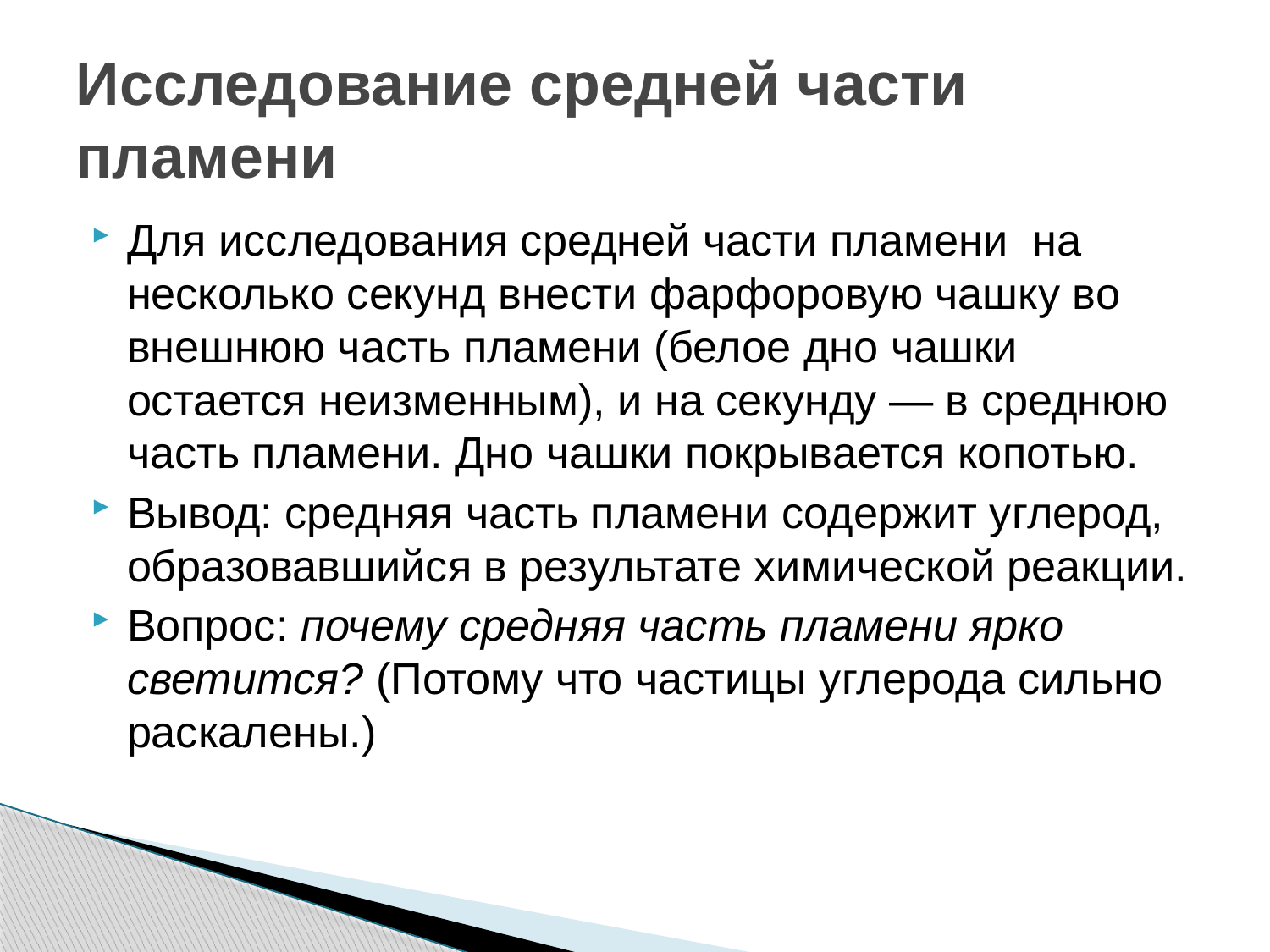

# Исследование средней части пламени
Для исследования средней части пламени  на несколько секунд внести фарфоровую чашку во внешнюю часть пламени (белое дно чашки остается неизменным), и на секунду — в среднюю часть пламени. Дно чашки покрывается копотью.
Вывод: средняя часть пламени содержит углерод, образовавшийся в результате химической реакции.
Вопрос: почему средняя часть пламени ярко светится? (Потому что частицы углерода сильно раскалены.)